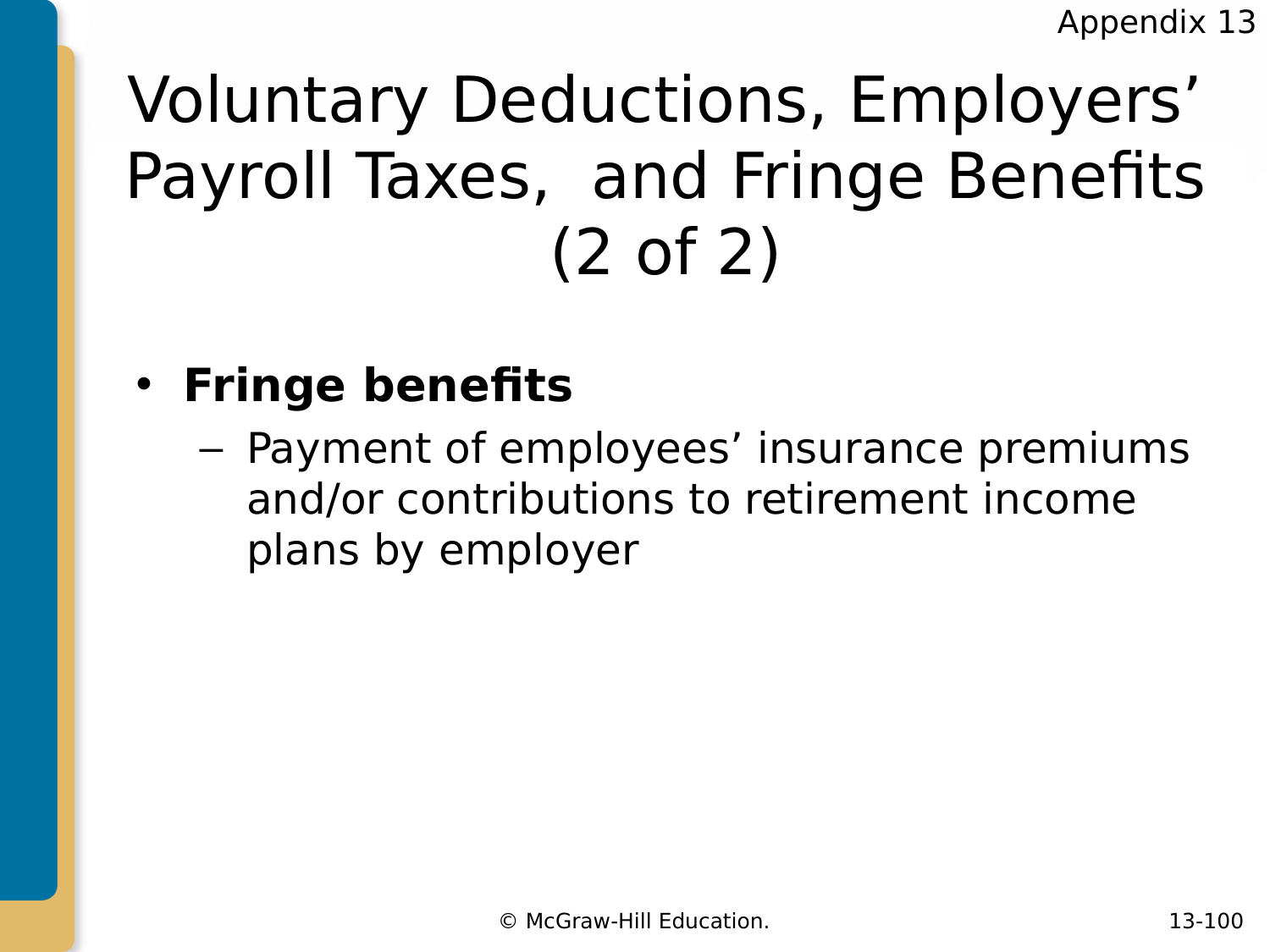

Appendix 13
# Voluntary Deductions, Employers’ Payroll Taxes,  and Fringe Benefits (2 of 2)
Fringe benefits
Payment of employees’ insurance premiums and/or contributions to retirement income plans by employer